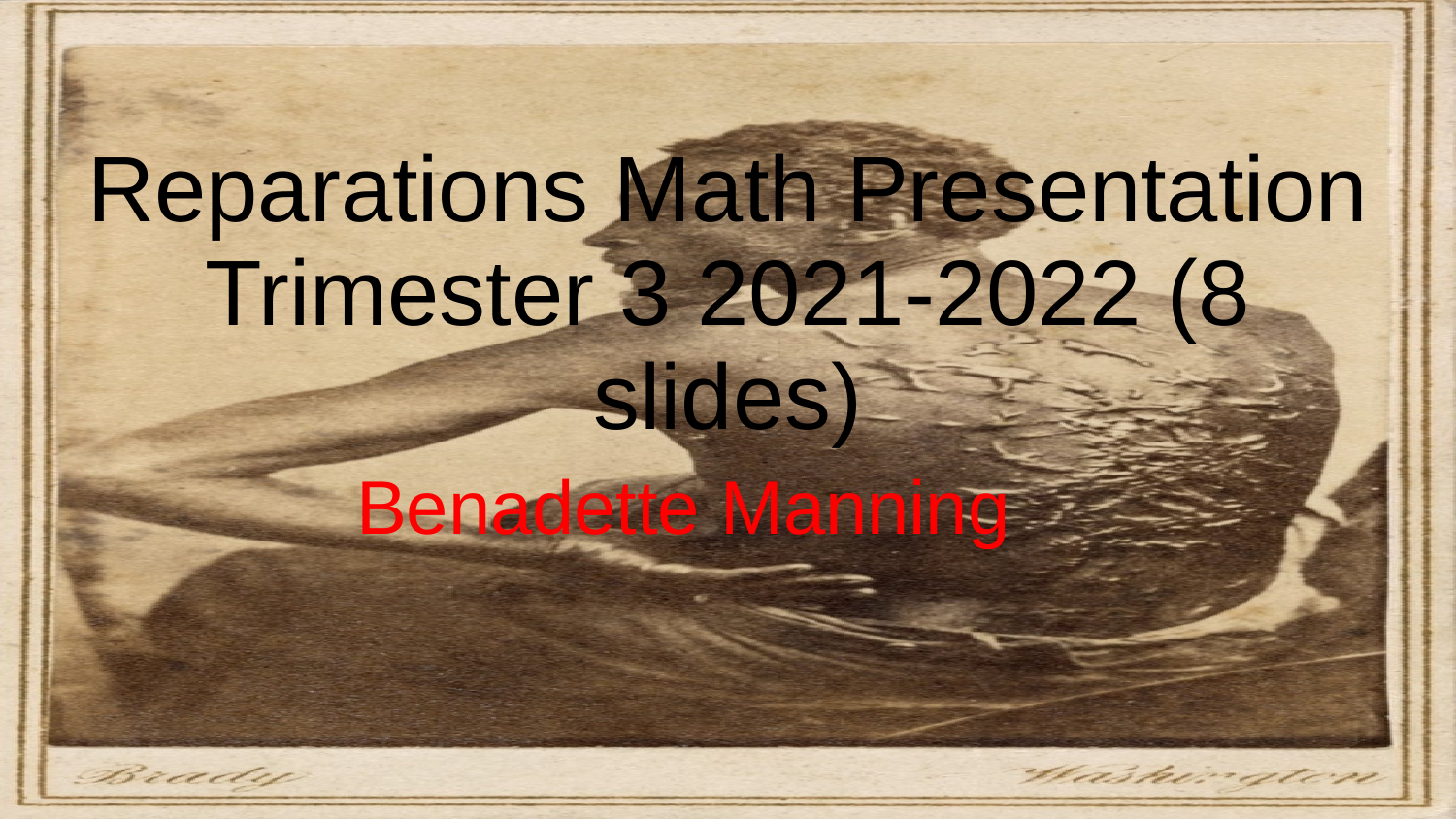

# Reparations Math Presentation
Trimester 3 2021-2022 (8 slides)
              Benadette Manning